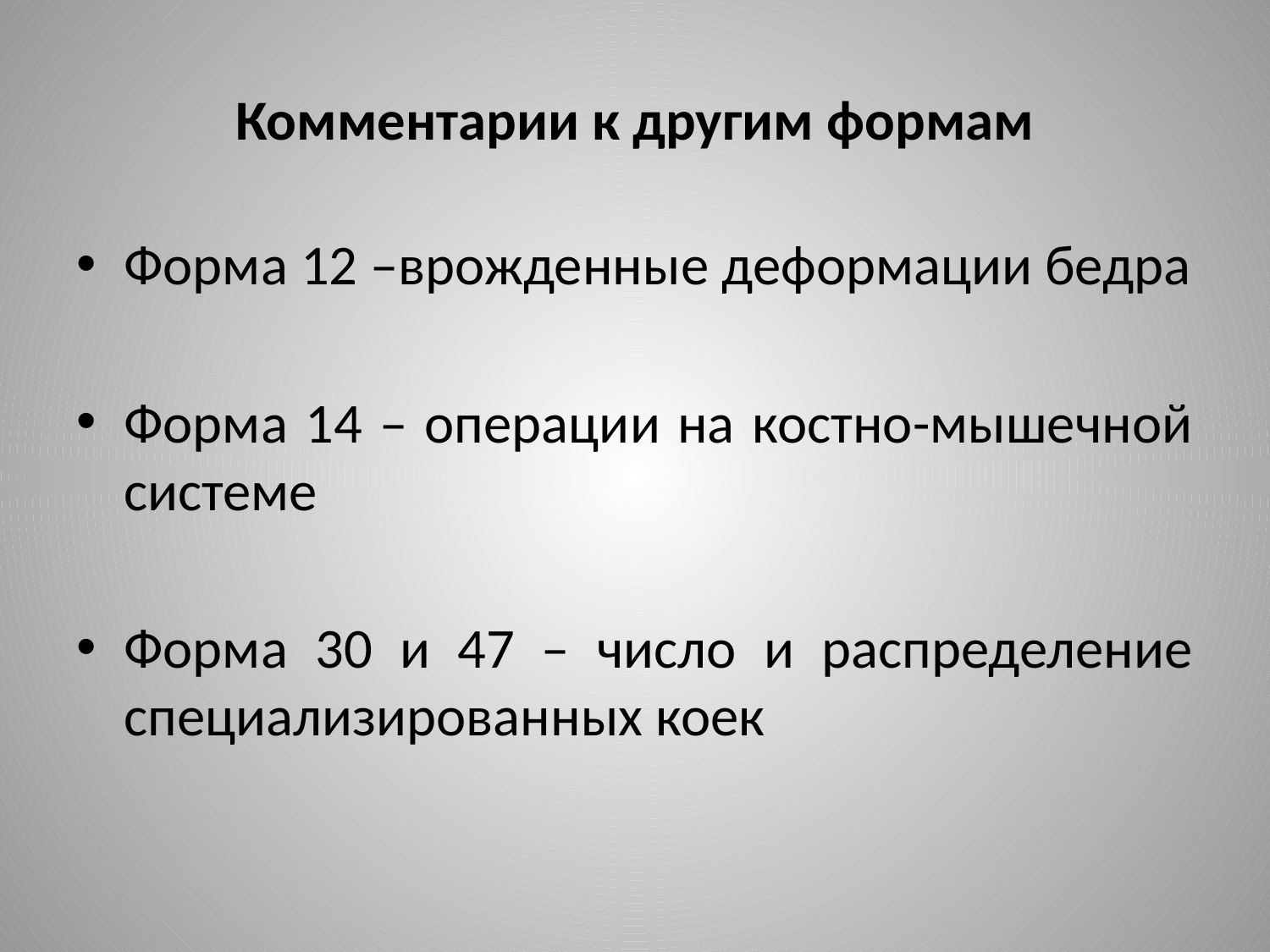

# Комментарии к другим формам
Форма 12 –врожденные деформации бедра

Форма 14 – операции на костно-мышечной системе

Форма 30 и 47 – число и распределение специализированных коек